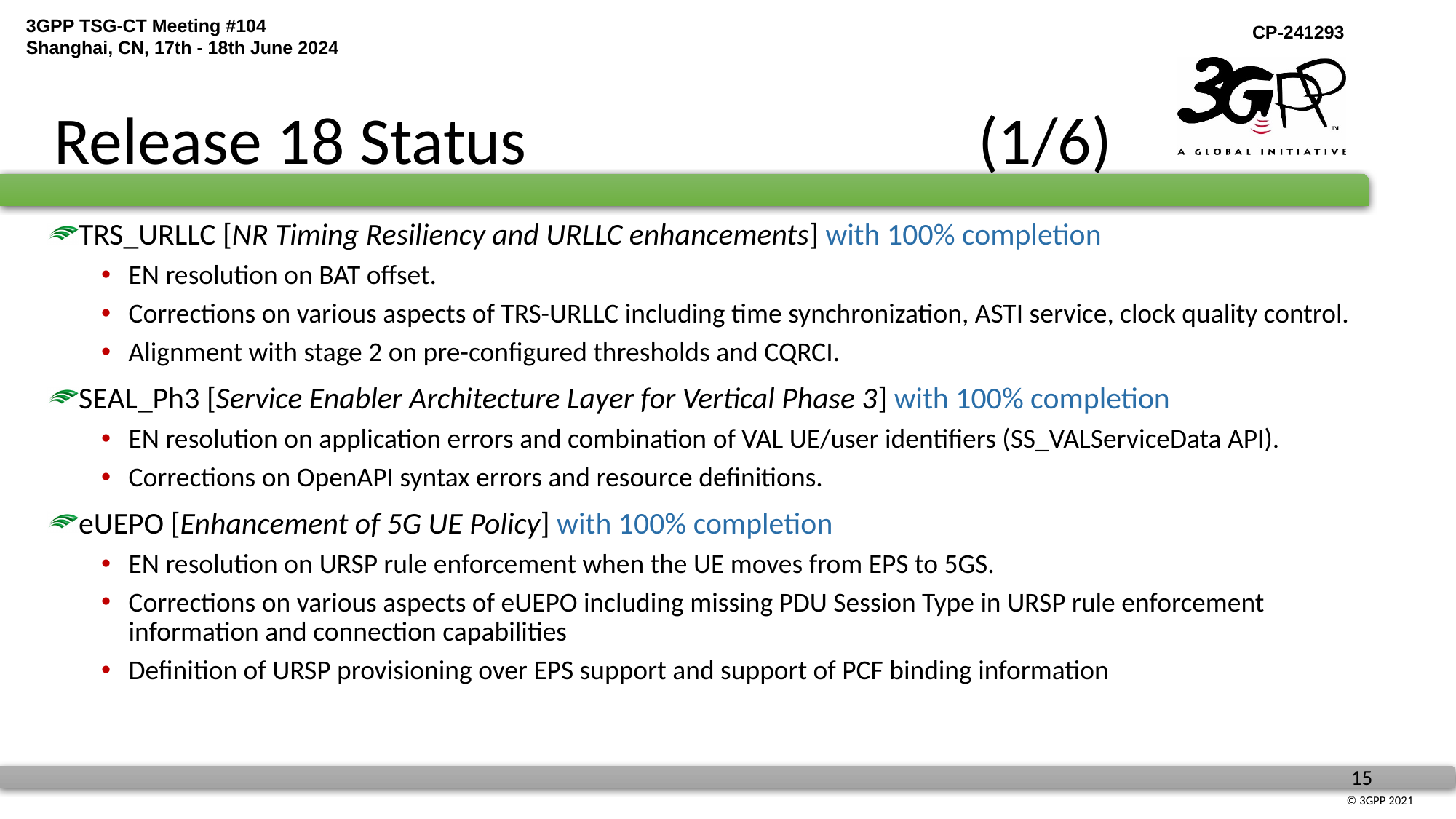

# Release 18 Status                              (1/6)
TRS_URLLC [NR Timing Resiliency and URLLC enhancements] with 100% completion
EN resolution on BAT offset.
Corrections on various aspects of TRS-URLLC including time synchronization, ASTI service, clock quality control.
Alignment with stage 2 on pre-configured thresholds and CQRCI.
SEAL_Ph3 [Service Enabler Architecture Layer for Vertical Phase 3] with 100% completion
EN resolution on application errors and combination of VAL UE/user identifiers (SS_VALServiceData API).
Corrections on OpenAPI syntax errors and resource definitions.
eUEPO [Enhancement of 5G UE Policy] with 100% completion
EN resolution on URSP rule enforcement when the UE moves from EPS to 5GS.
Corrections on various aspects of eUEPO including missing PDU Session Type in URSP rule enforcement information and connection capabilities
Definition of URSP provisioning over EPS support and support of PCF binding information